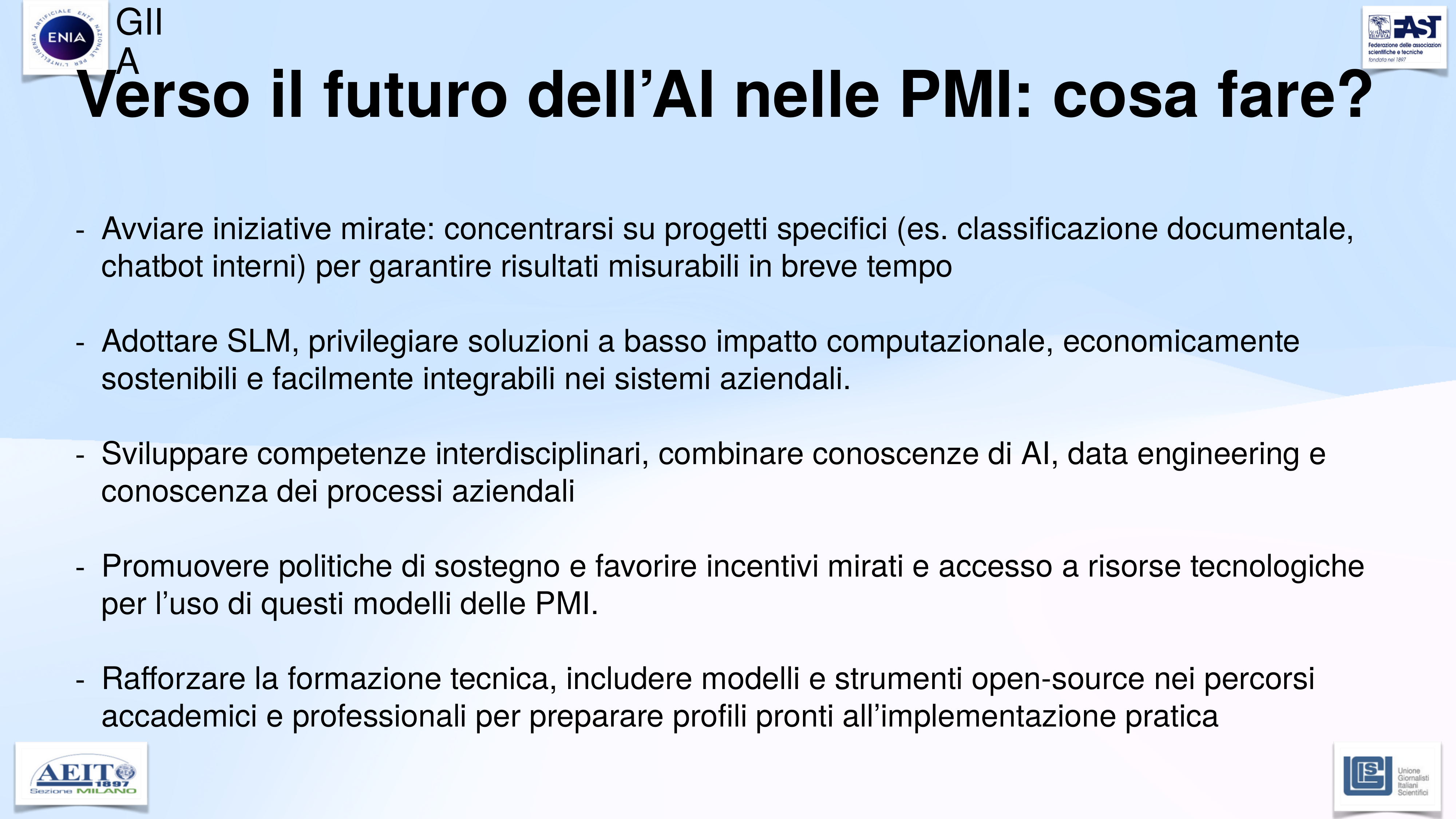

# Verso il futuro dell’AI nelle PMI: cosa fare?
Avviare iniziative mirate: concentrarsi su progetti specifici (es. classificazione documentale, chatbot interni) per garantire risultati misurabili in breve tempo

Adottare SLM, privilegiare soluzioni a basso impatto computazionale, economicamente sostenibili e facilmente integrabili nei sistemi aziendali.
Sviluppare competenze interdisciplinari, combinare conoscenze di AI, data engineering e conoscenza dei processi aziendali
Promuovere politiche di sostegno e favorire incentivi mirati e accesso a risorse tecnologiche per l’uso di questi modelli delle PMI.
Rafforzare la formazione tecnica, includere modelli e strumenti open-source nei percorsi accademici e professionali per preparare profili pronti all’implementazione pratica